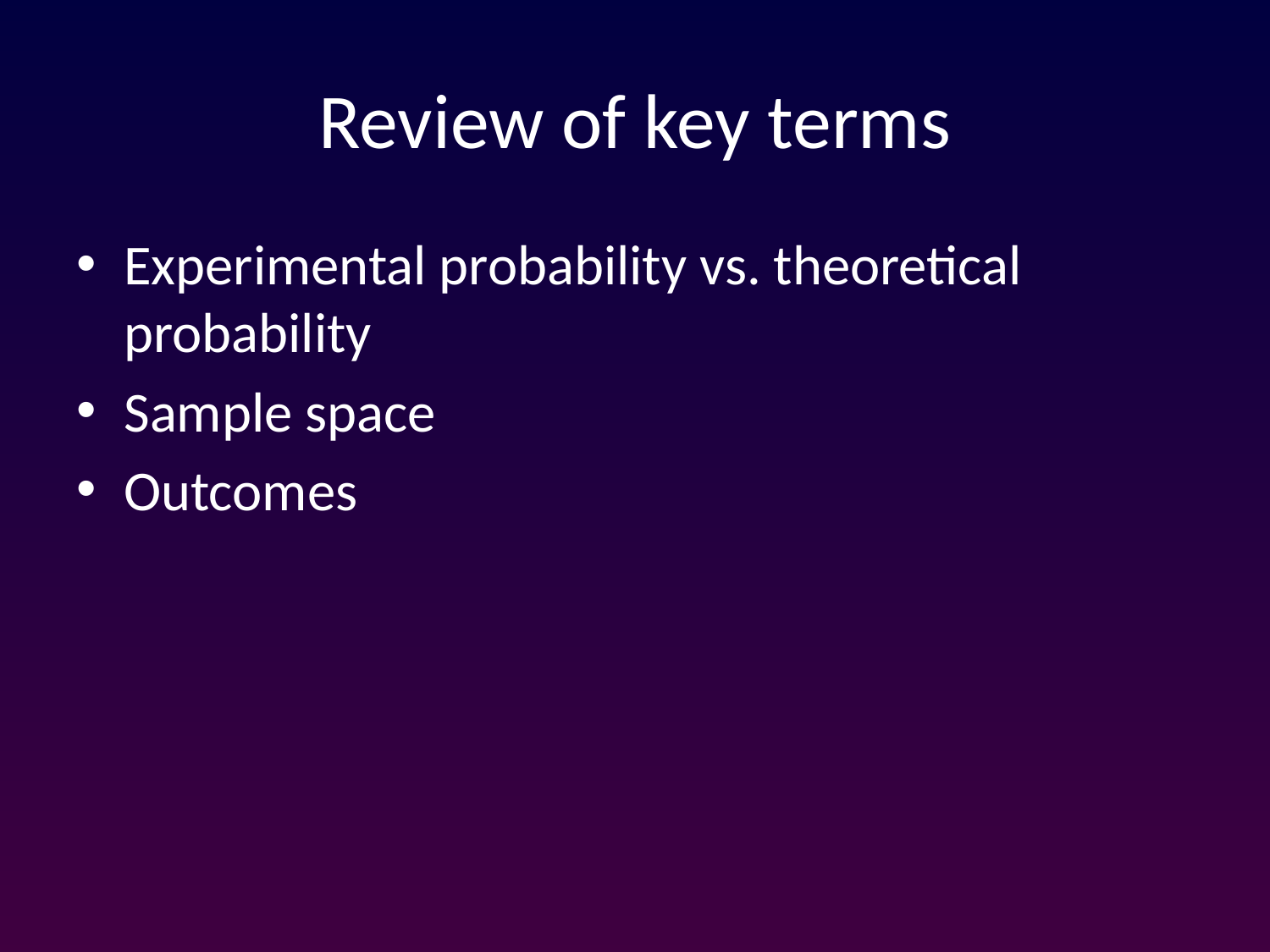

# Review of key terms
Experimental probability vs. theoretical probability
Sample space
Outcomes